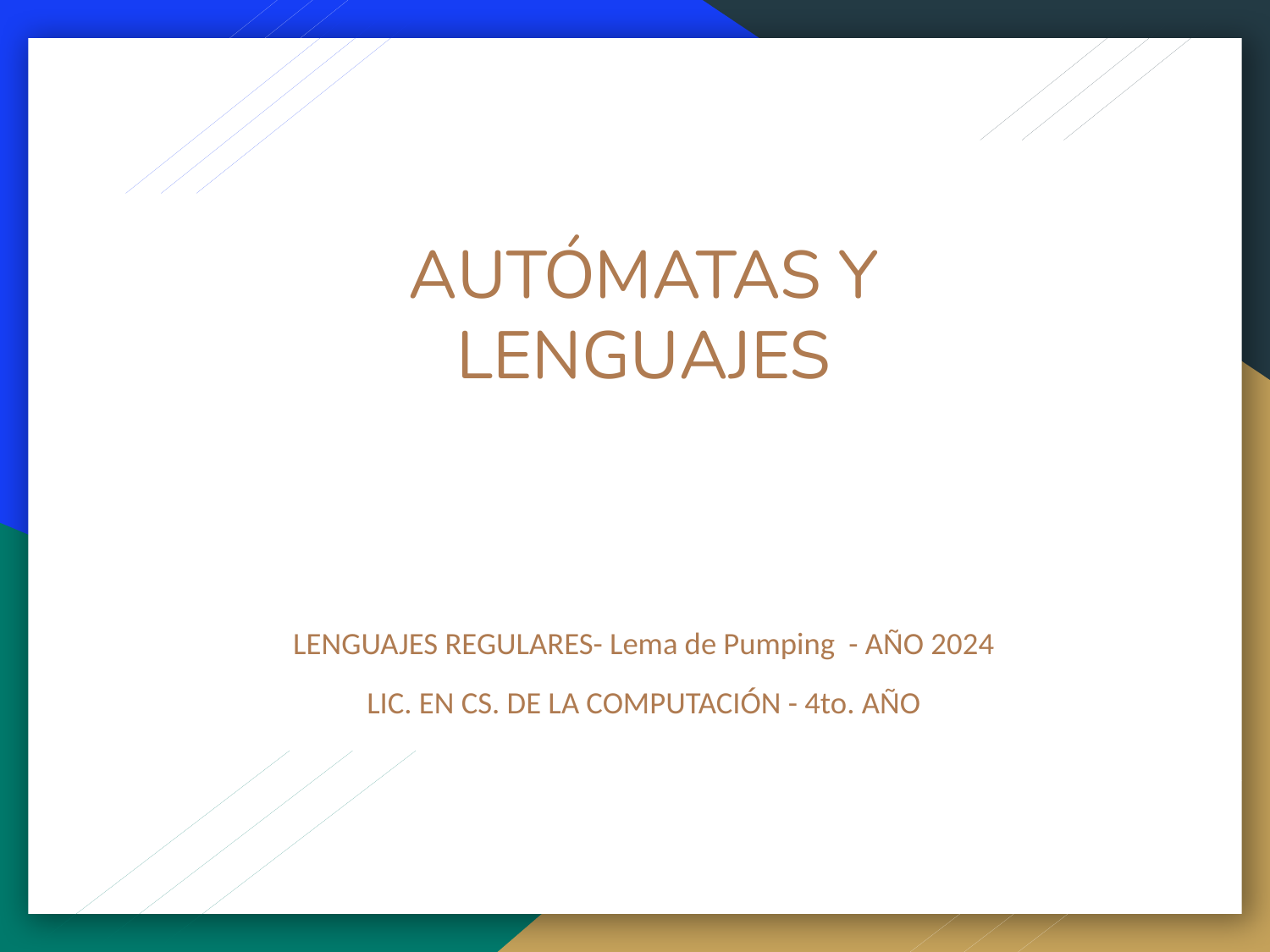

AUTÓMATAS Y LENGUAJES
Autómatas y Lenguajes
Año 2023

LENGUAJES REGULARES- Lema de Pumping  - AÑO 2024

LIC. EN CS. DE LA COMPUTACIÓN - 4to. AÑO